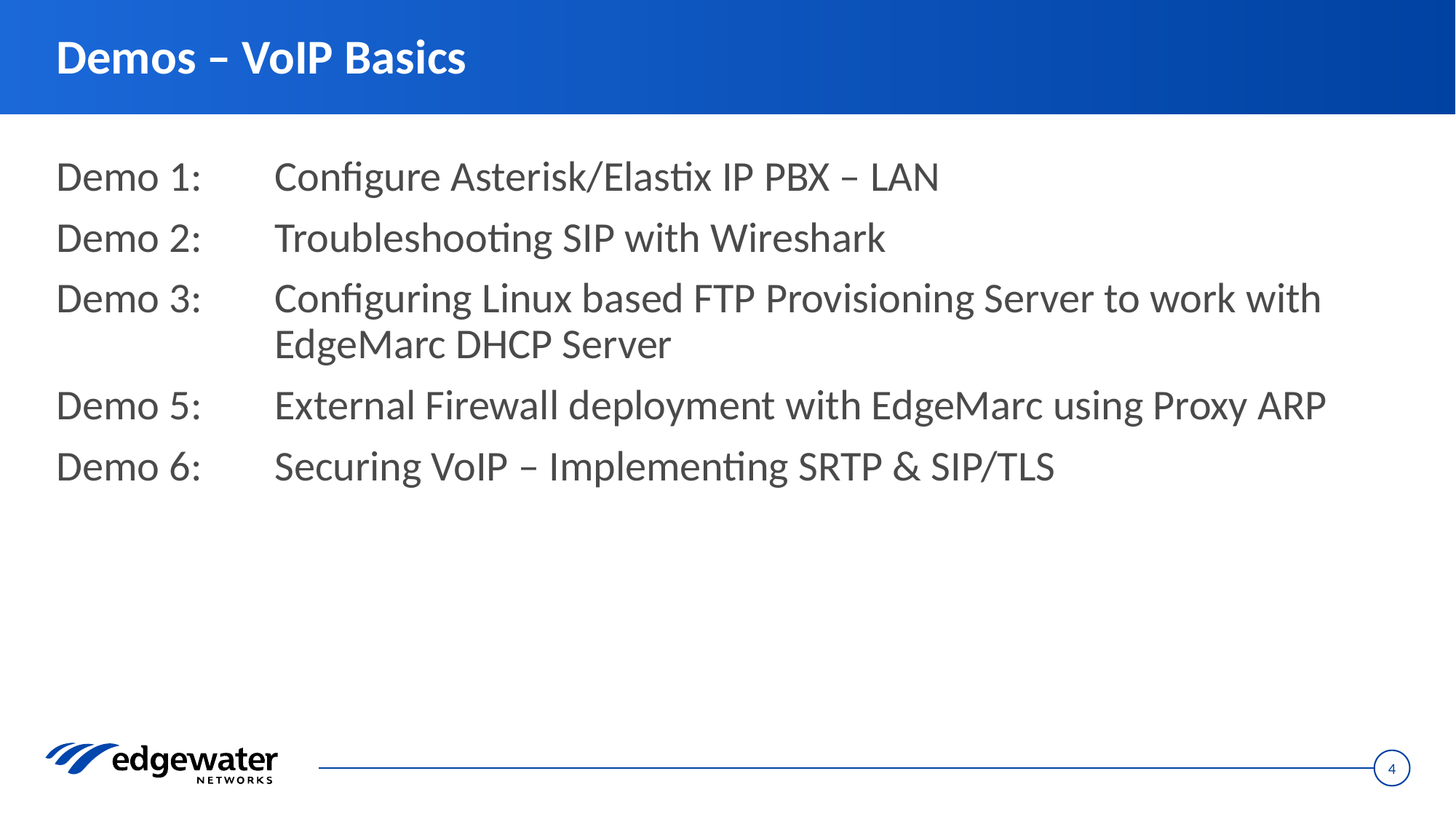

# Demos – VoIP Basics
Demo 1: 	Configure Asterisk/Elastix IP PBX – LAN
Demo 2: 	Troubleshooting SIP with Wireshark
Demo 3: 	Configuring Linux based FTP Provisioning Server to work with 			EdgeMarc DHCP Server
Demo 5: 	External Firewall deployment with EdgeMarc using Proxy ARP
Demo 6: 	Securing VoIP – Implementing SRTP & SIP/TLS